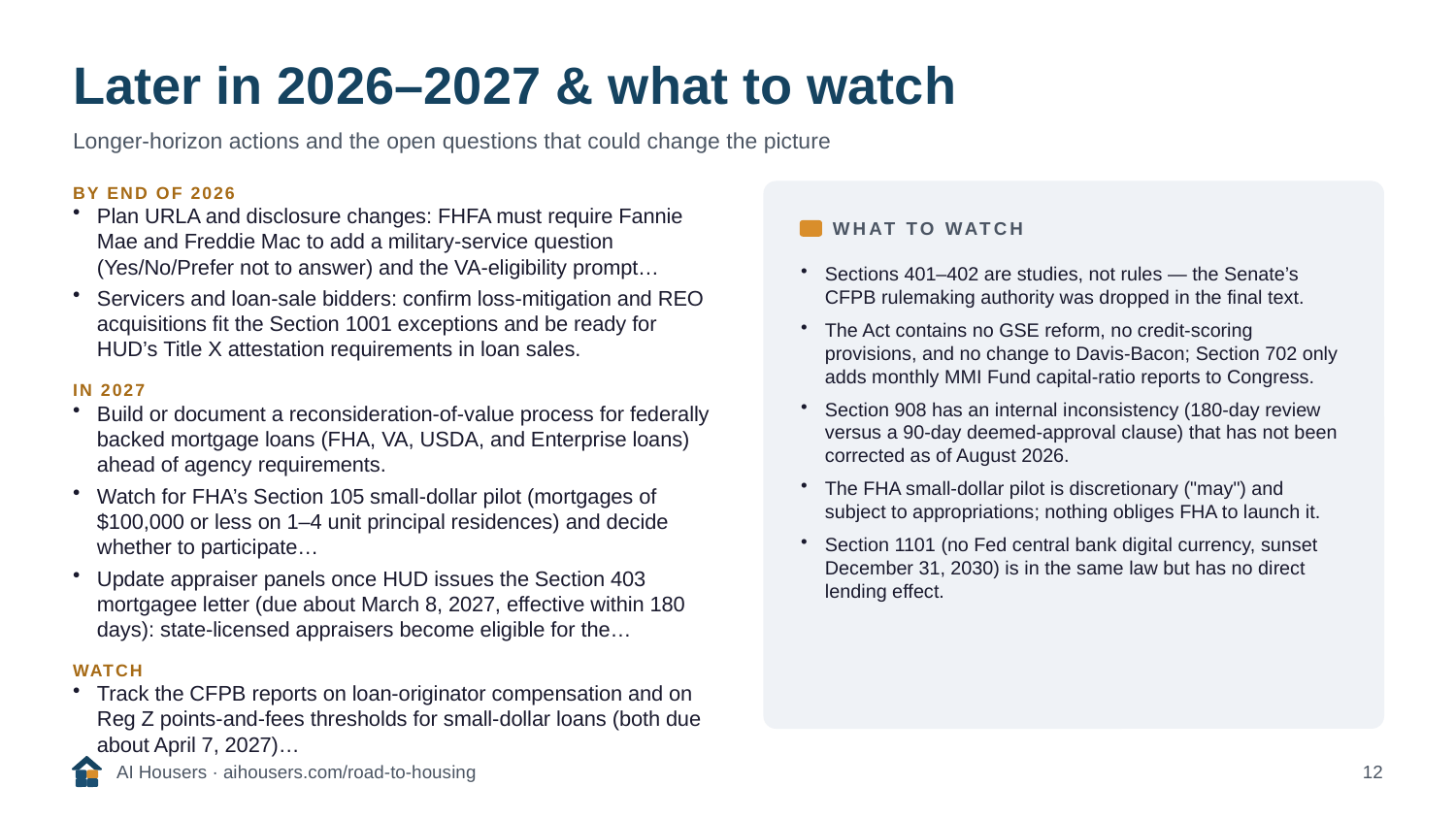

Later in 2026–2027 & what to watch
Longer-horizon actions and the open questions that could change the picture
BY END OF 2026
Plan URLA and disclosure changes: FHFA must require Fannie Mae and Freddie Mac to add a military-service question (Yes/No/Prefer not to answer) and the VA-eligibility prompt…
Servicers and loan-sale bidders: confirm loss-mitigation and REO acquisitions fit the Section 1001 exceptions and be ready for HUD’s Title X attestation requirements in loan sales.
IN 2027
Build or document a reconsideration-of-value process for federally backed mortgage loans (FHA, VA, USDA, and Enterprise loans) ahead of agency requirements.
Watch for FHA’s Section 105 small-dollar pilot (mortgages of $100,000 or less on 1–4 unit principal residences) and decide whether to participate…
Update appraiser panels once HUD issues the Section 403 mortgagee letter (due about March 8, 2027, effective within 180 days): state-licensed appraisers become eligible for the…
WATCH
Track the CFPB reports on loan-originator compensation and on Reg Z points-and-fees thresholds for small-dollar loans (both due about April 7, 2027)…

WHAT TO WATCH

Sections 401–402 are studies, not rules — the Senate’s CFPB rulemaking authority was dropped in the final text.
The Act contains no GSE reform, no credit-scoring provisions, and no change to Davis-Bacon; Section 702 only adds monthly MMI Fund capital-ratio reports to Congress.
Section 908 has an internal inconsistency (180-day review versus a 90-day deemed-approval clause) that has not been corrected as of August 2026.
The FHA small-dollar pilot is discretionary ("may") and subject to appropriations; nothing obliges FHA to launch it.
Section 1101 (no Fed central bank digital currency, sunset December 31, 2030) is in the same law but has no direct lending effect.
AI Housers · aihousers.com/road-to-housing
12